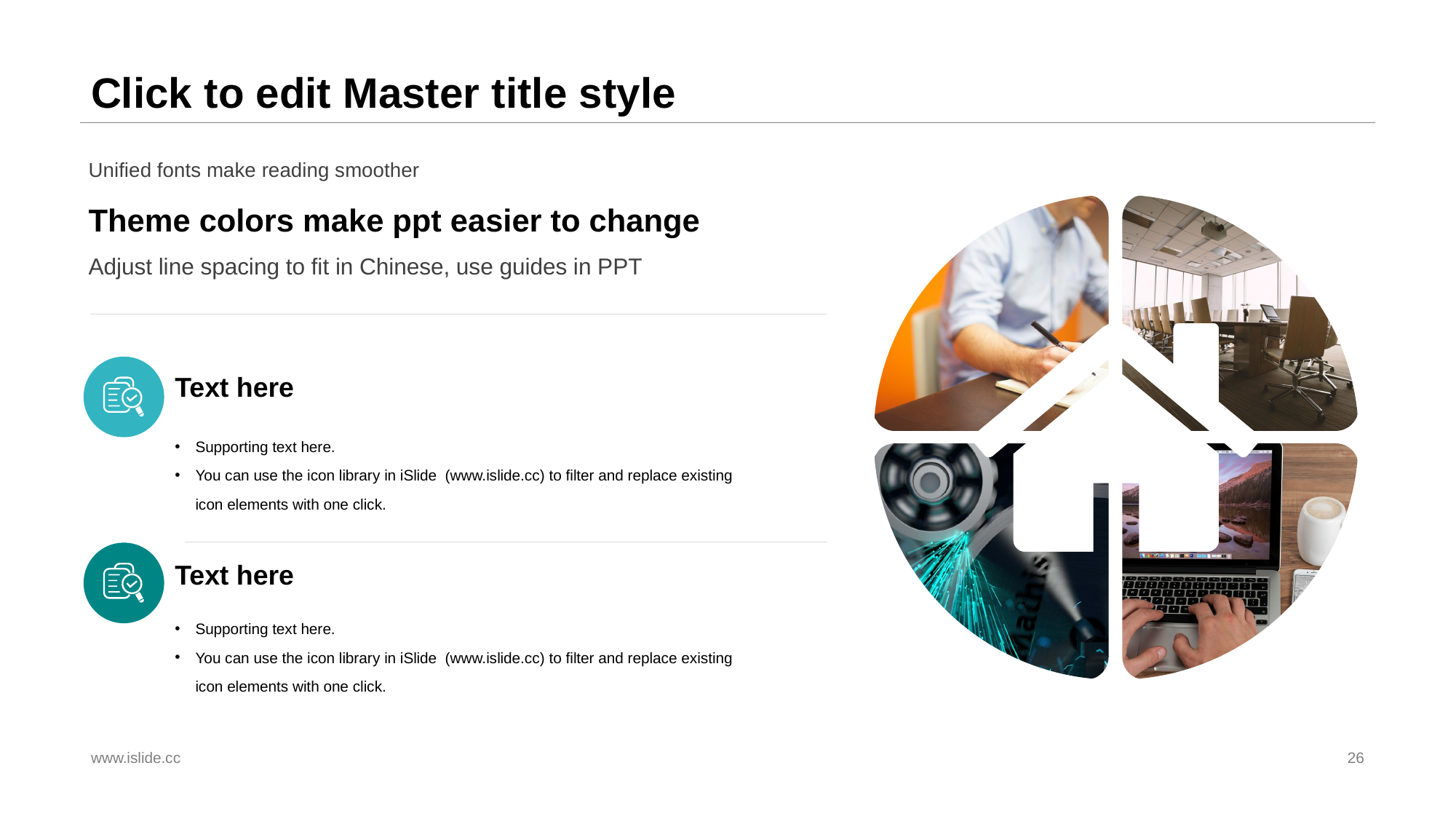

# Click to edit Master title style
Unified fonts make reading smoother
Theme colors make ppt easier to change
Adjust line spacing to fit in Chinese, use guides in PPT

Text here
Supporting text here.
You can use the icon library in iSlide  (www.islide.cc) to filter and replace existing icon elements with one click.
Text here
Supporting text here.
You can use the icon library in iSlide  (www.islide.cc) to filter and replace existing icon elements with one click.
www.islide.cc
26